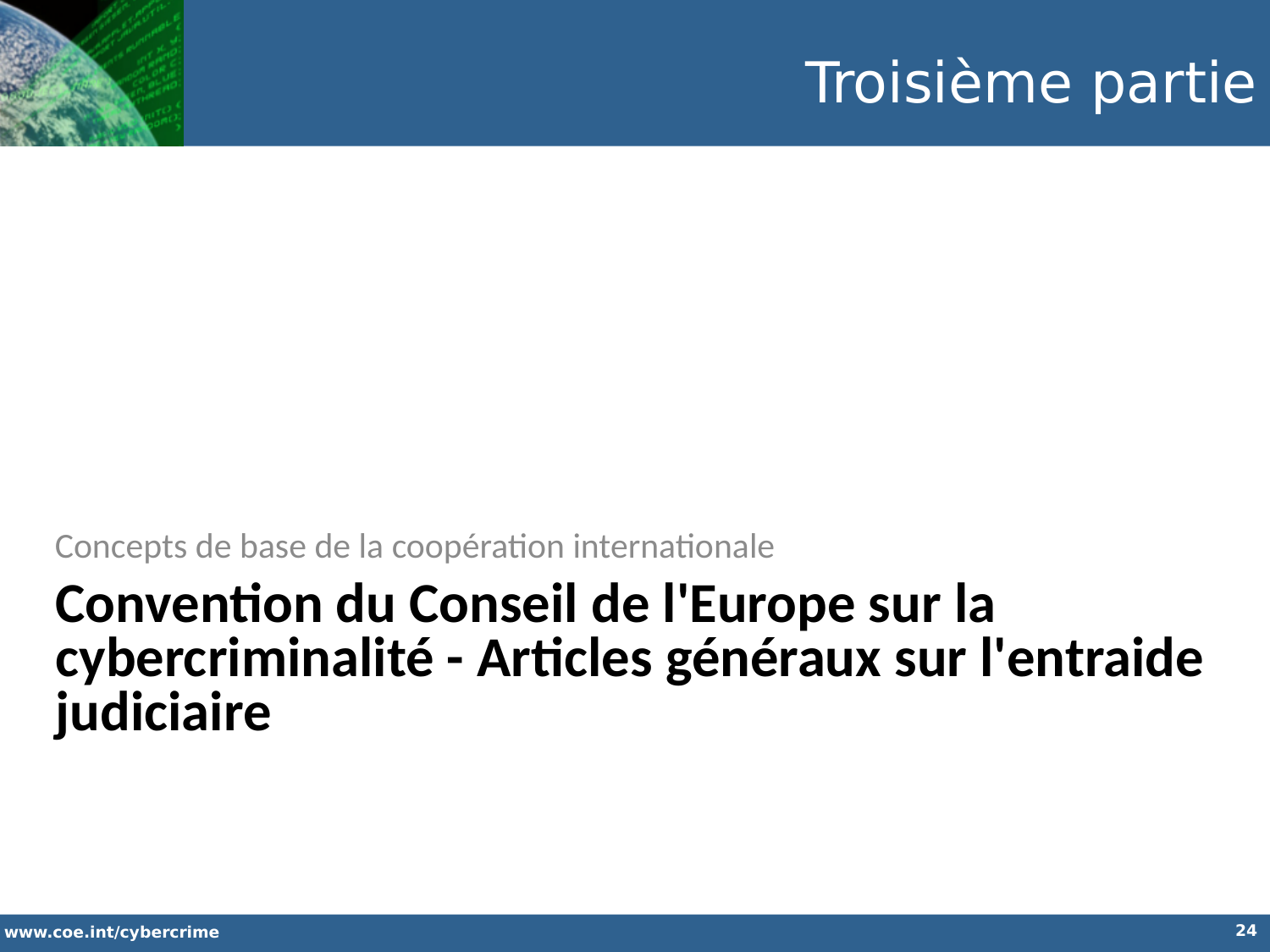

Troisième partie
Concepts de base de la coopération internationale
Convention du Conseil de l'Europe sur la cybercriminalité - Articles généraux sur l'entraide judiciaire
24